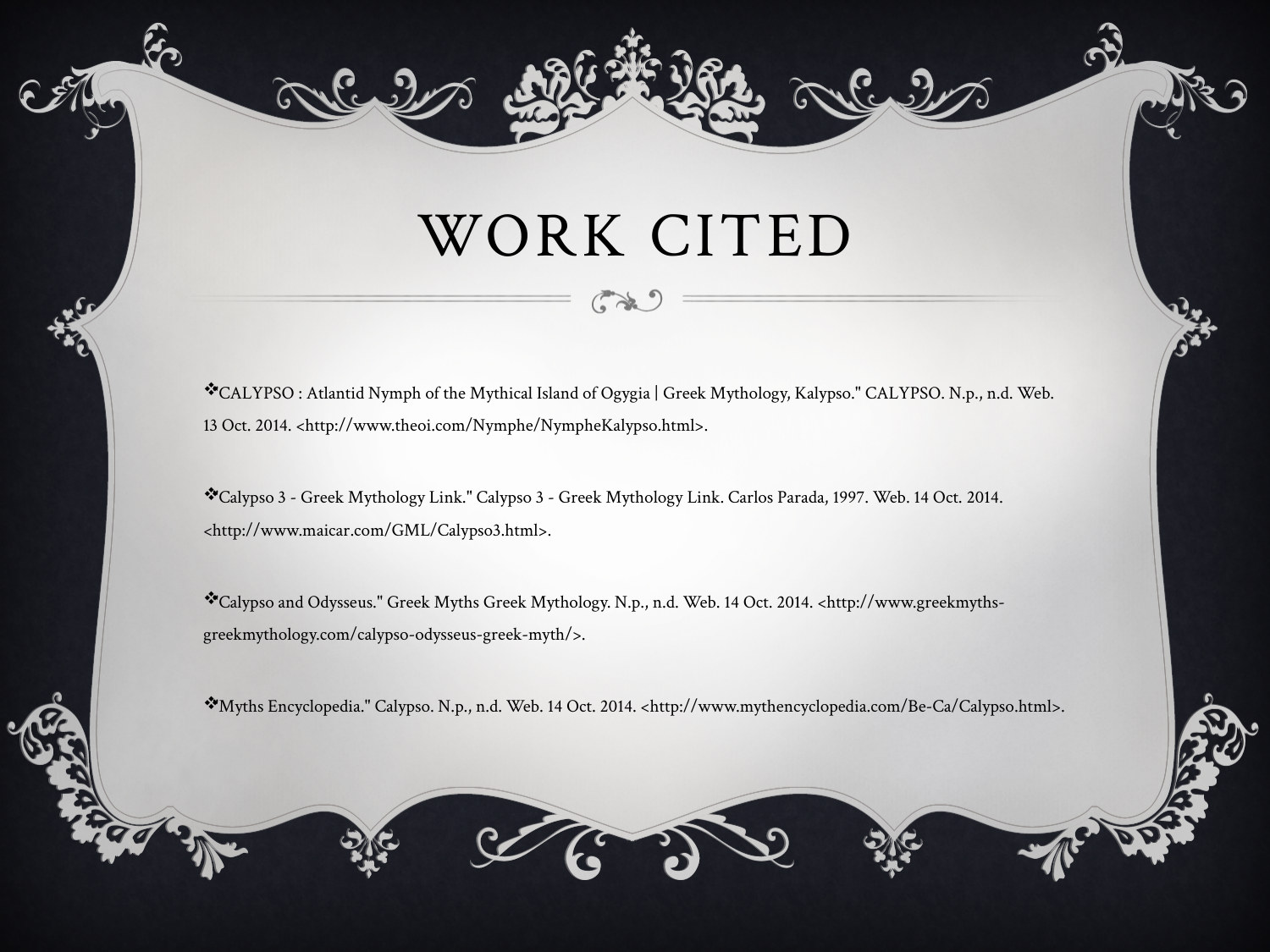

# Work cited

"CALYPSO : Atlantid Nymph of the Mythical Island of Ogygia | Greek Mythology, Kalypso." CALYPSO. N.p., n.d. Web. 13 Oct. 2014. <http://www.theoi.com/Nymphe/NympheKalypso.html>.

"Calypso 3 - Greek Mythology Link." Calypso 3 - Greek Mythology Link. Carlos Parada, 1997. Web. 14 Oct. 2014. <http://www.maicar.com/GML/Calypso3.html>.

"Calypso and Odysseus." Greek Myths Greek Mythology. N.p., n.d. Web. 14 Oct. 2014. <http://www.greekmyths-greekmythology.com/calypso-odysseus-greek-myth/>.

"Myths Encyclopedia." Calypso. N.p., n.d. Web. 14 Oct. 2014. <http://www.mythencyclopedia.com/Be-Ca/Calypso.html>.